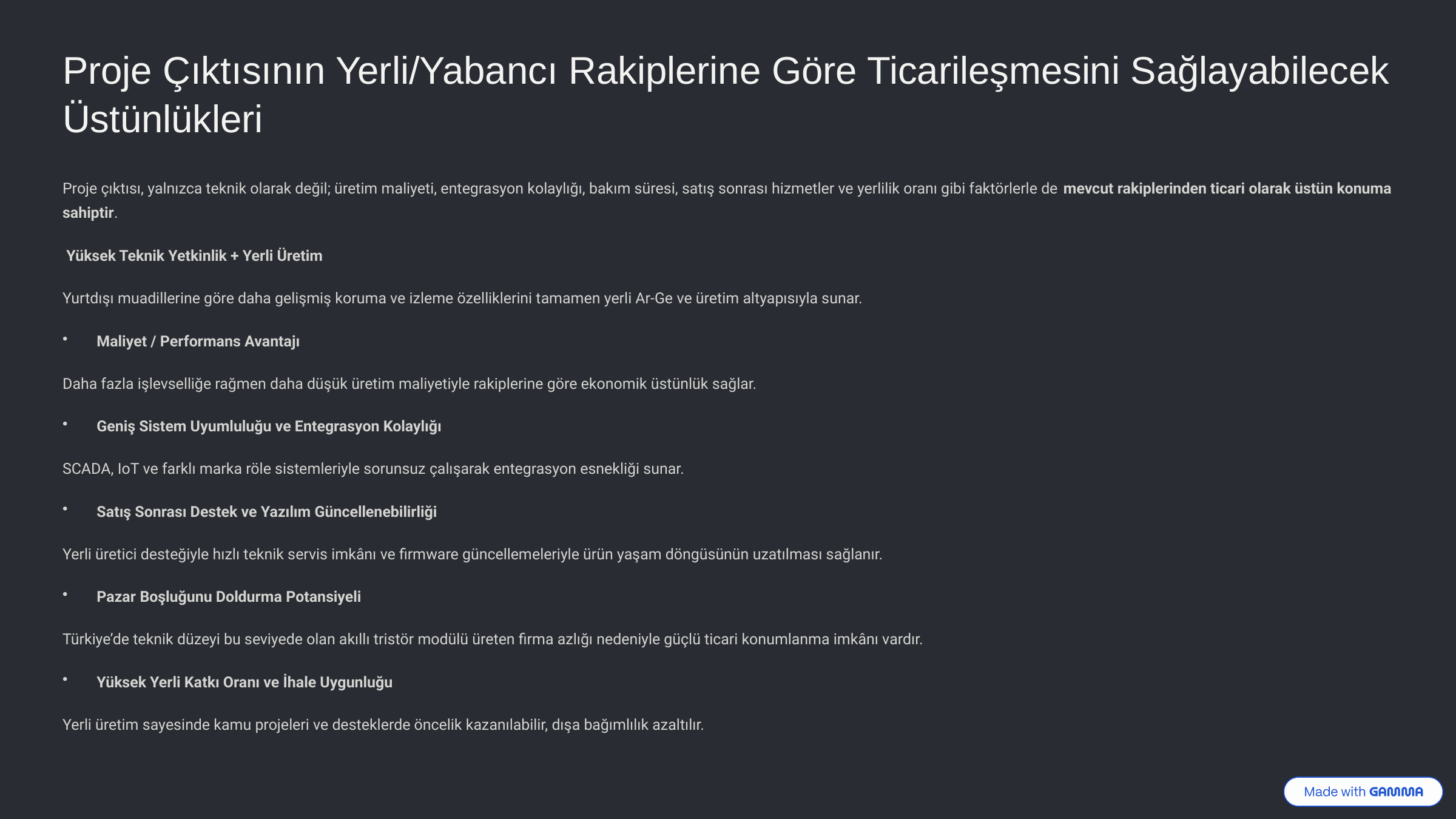

Proje Çıktısının Yerli/Yabancı Rakiplerine Göre Ticarileşmesini Sağlayabilecek Üstünlükleri
Proje çıktısı, yalnızca teknik olarak değil; üretim maliyeti, entegrasyon kolaylığı, bakım süresi, satış sonrası hizmetler ve yerlilik oranı gibi faktörlerle de mevcut rakiplerinden ticari olarak üstün konuma sahiptir.
 Yüksek Teknik Yetkinlik + Yerli Üretim
Yurtdışı muadillerine göre daha gelişmiş koruma ve izleme özelliklerini tamamen yerli Ar-Ge ve üretim altyapısıyla sunar.
Maliyet / Performans Avantajı
Daha fazla işlevselliğe rağmen daha düşük üretim maliyetiyle rakiplerine göre ekonomik üstünlük sağlar.
Geniş Sistem Uyumluluğu ve Entegrasyon Kolaylığı
SCADA, IoT ve farklı marka röle sistemleriyle sorunsuz çalışarak entegrasyon esnekliği sunar.
Satış Sonrası Destek ve Yazılım Güncellenebilirliği
Yerli üretici desteğiyle hızlı teknik servis imkânı ve firmware güncellemeleriyle ürün yaşam döngüsünün uzatılması sağlanır.
Pazar Boşluğunu Doldurma Potansiyeli
Türkiye’de teknik düzeyi bu seviyede olan akıllı tristör modülü üreten firma azlığı nedeniyle güçlü ticari konumlanma imkânı vardır.
Yüksek Yerli Katkı Oranı ve İhale Uygunluğu
Yerli üretim sayesinde kamu projeleri ve desteklerde öncelik kazanılabilir, dışa bağımlılık azaltılır.